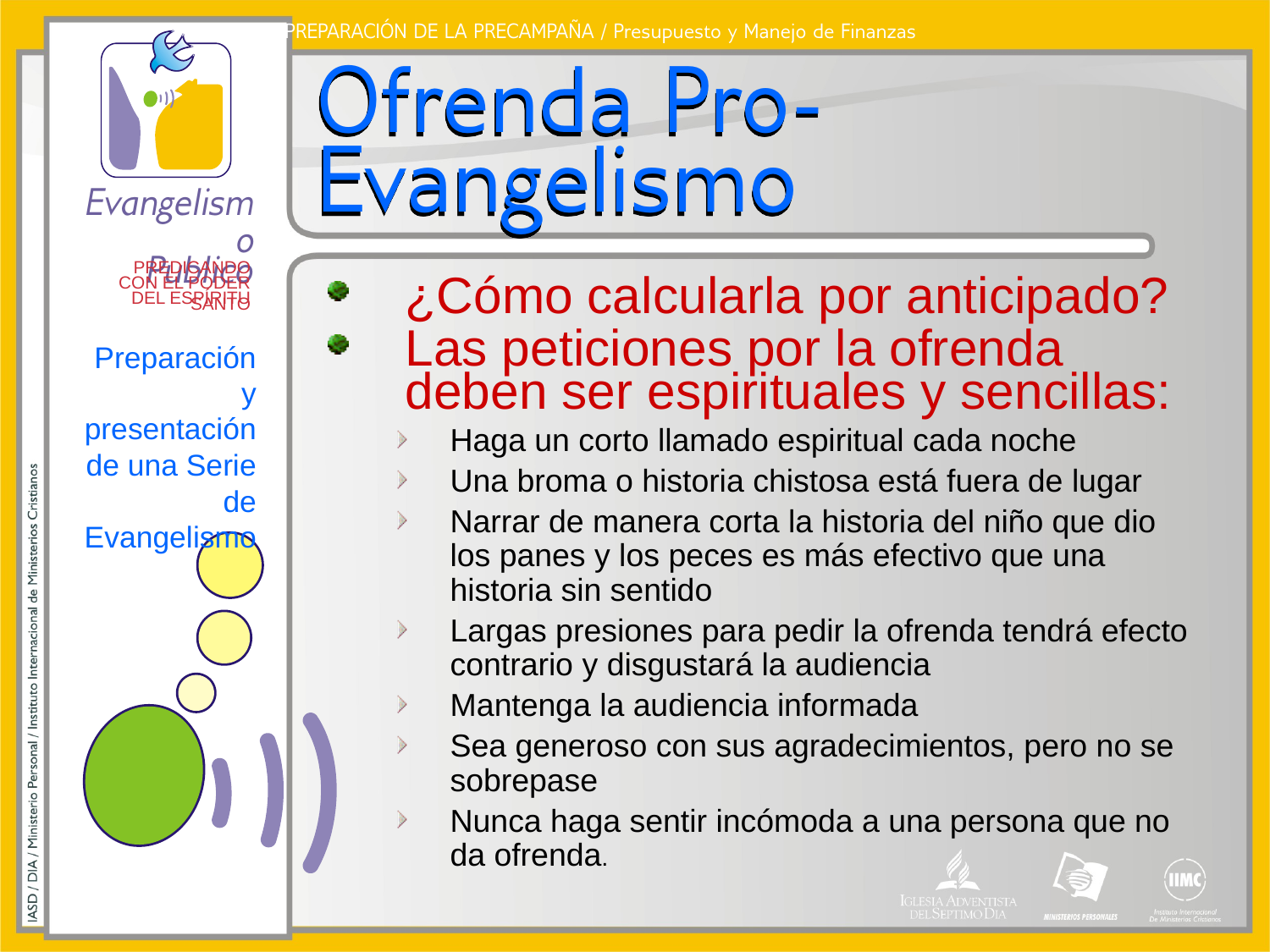

PREPARACIÓN DE LA PRECAMPAÑA / Presupuesto y Manejo de Finanzas
# Ofrenda Pro-Evangelismo
¿Cómo calcularla por anticipado?
Las peticiones por la ofrenda deben ser espirituales y sencillas:
Haga un corto llamado espiritual cada noche
Una broma o historia chistosa está fuera de lugar
Narrar de manera corta la historia del niño que dio los panes y los peces es más efectivo que una historia sin sentido
Largas presiones para pedir la ofrenda tendrá efecto contrario y disgustará la audiencia
Mantenga la audiencia informada
Sea generoso con sus agradecimientos, pero no se sobrepase
Nunca haga sentir incómoda a una persona que no da ofrenda.